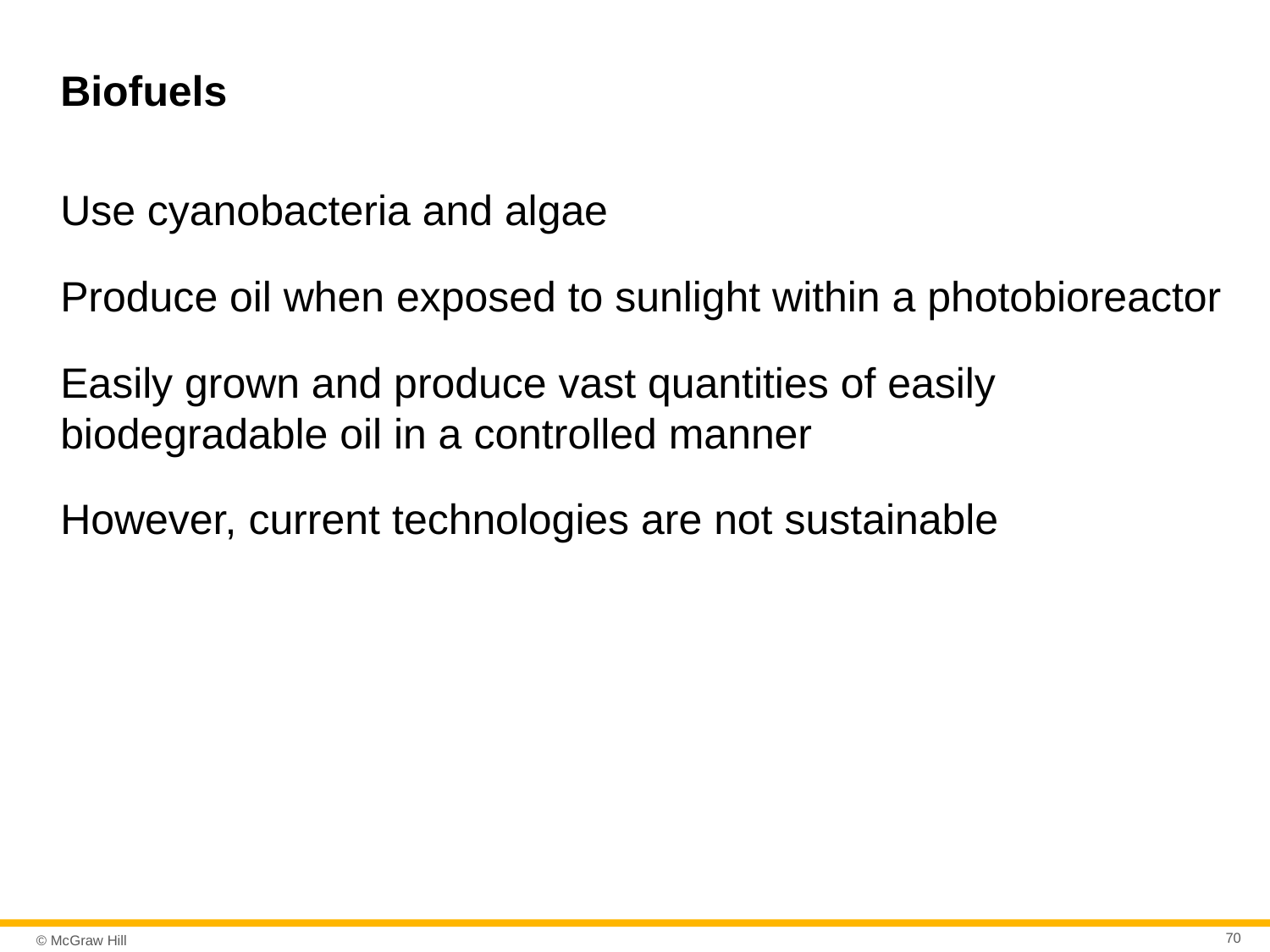

# Biofuels
Use cyanobacteria and algae
Produce oil when exposed to sunlight within a photobioreactor
Easily grown and produce vast quantities of easily biodegradable oil in a controlled manner
However, current technologies are not sustainable